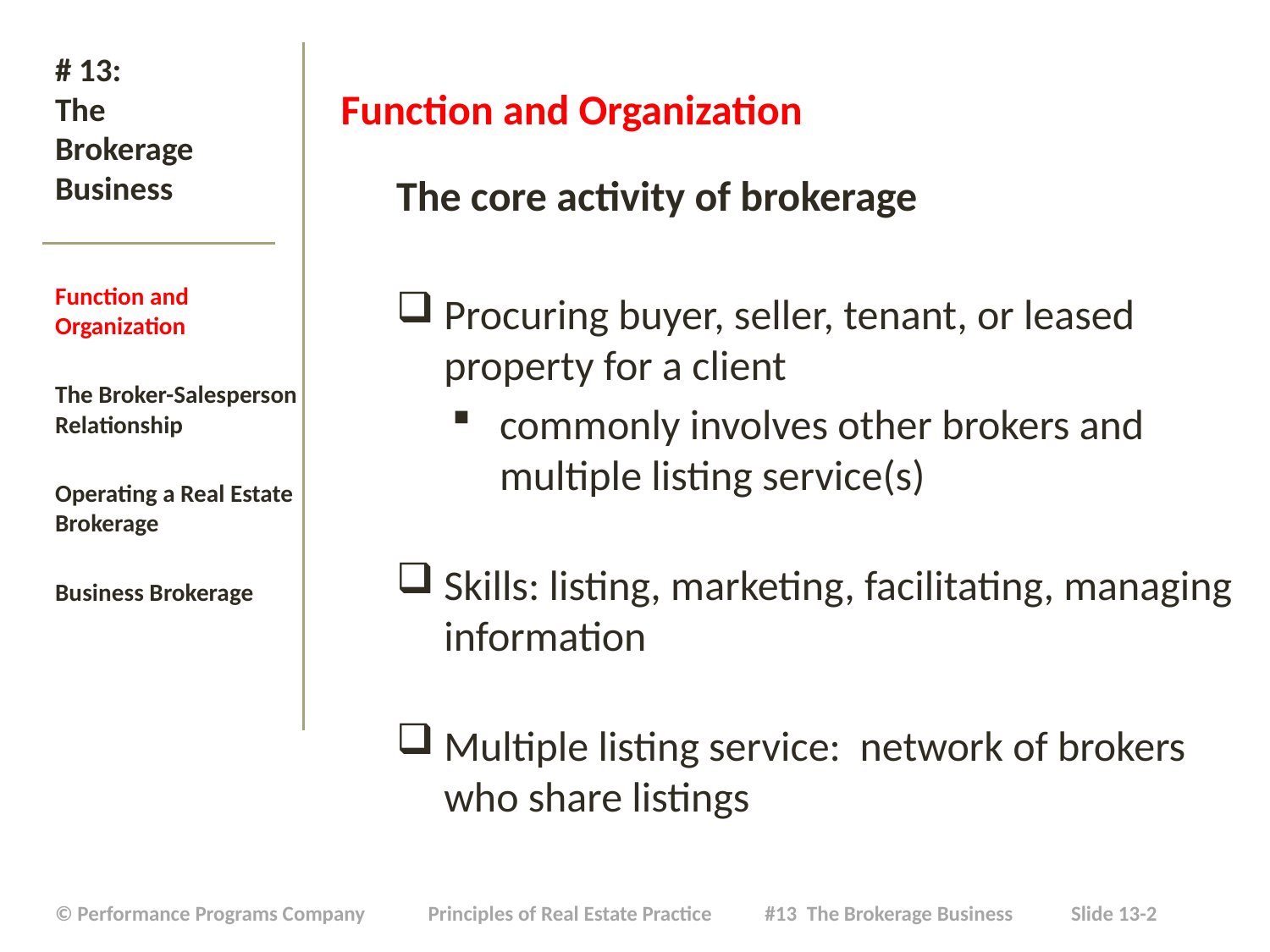

Function and Organization

The core activity of brokerage

Procuring buyer, seller, tenant, or leased property for a client
commonly involves other brokers and multiple listing service(s)
Skills: listing, marketing, facilitating, managing information
Multiple listing service:  network of brokers who share listings
# # 13: The Brokerage Business

Function and Organization

The Broker-Salesperson Relationship

Operating a Real Estate Brokerage

Business Brokerage

| © Performance Programs Company Principles of Real Estate Practice #13 The Brokerage Business Slide 13-2 |
| --- |